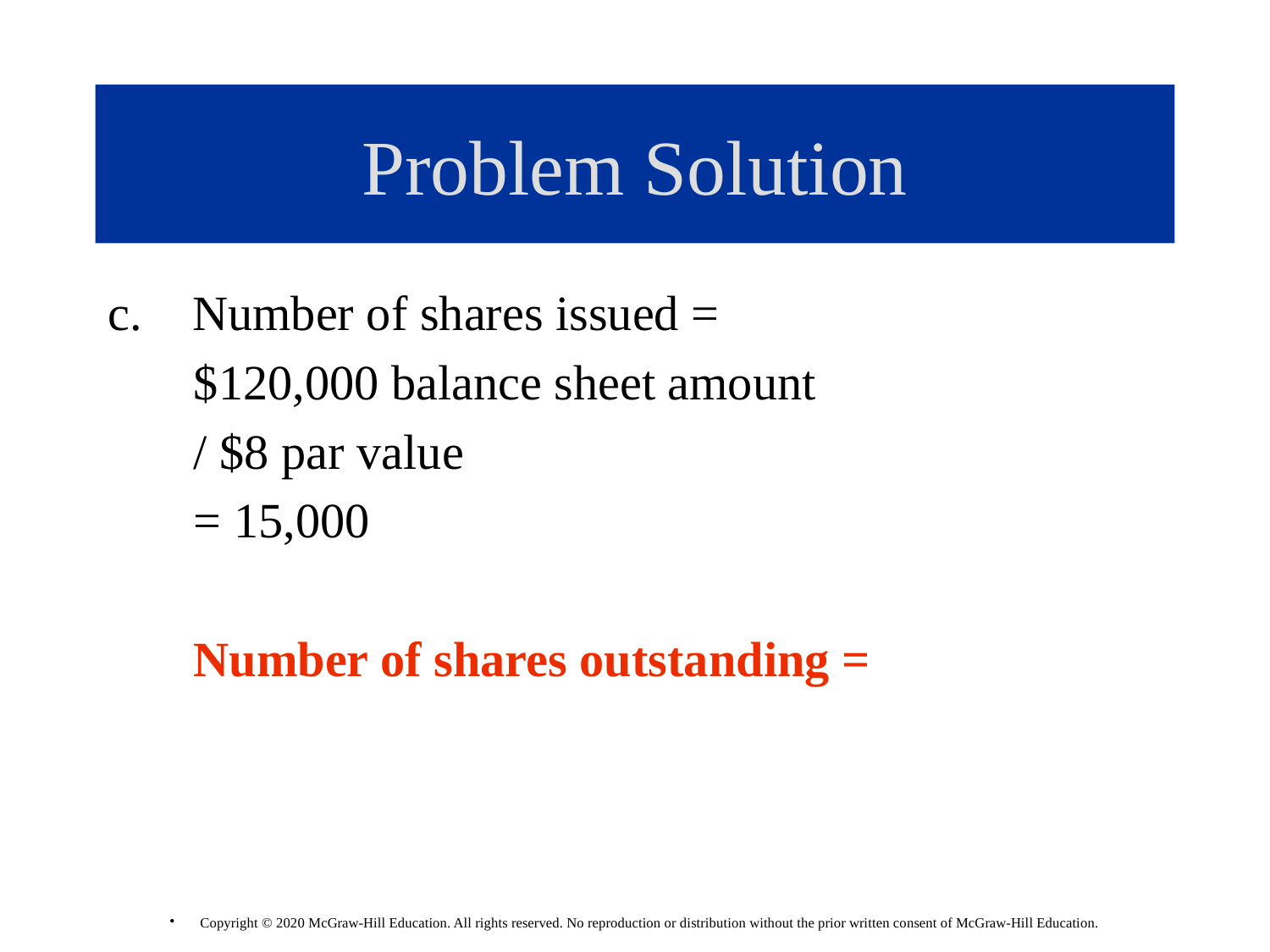

# Problem Solution
Number of shares issued =
       $120,000 balance sheet amount
       / $8 par value
       = 15,000

       Number of shares outstanding =